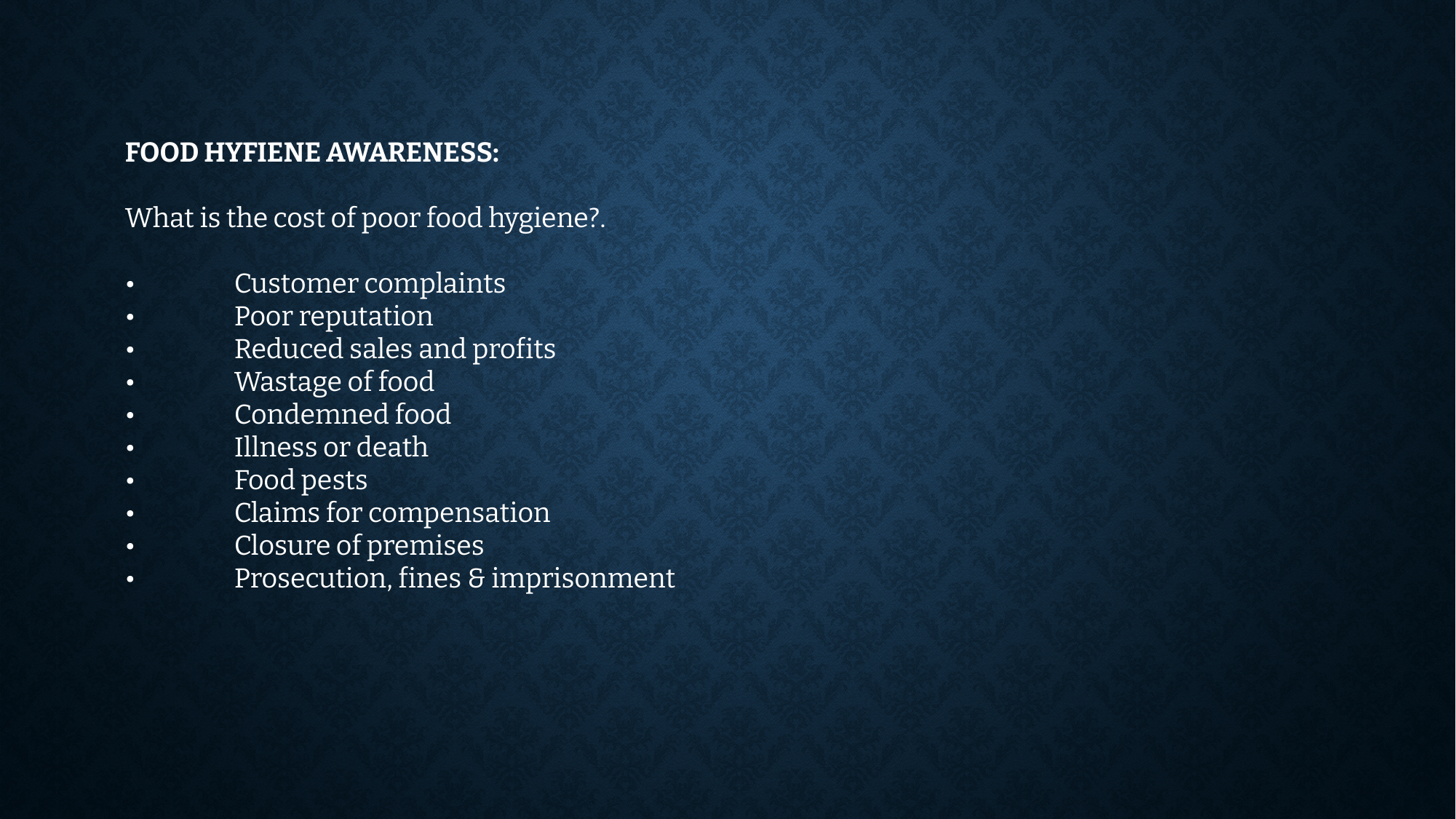

FOOD HYFIENE AWARENESS:

What is the cost of poor food hygiene?.

•	Customer complaints
•	Poor reputation
•	Reduced sales and profits
•	Wastage of food
•	Condemned food
•	Illness or death
•	Food pests
•	Claims for compensation
•	Closure of premises
•	Prosecution, fines & imprisonment